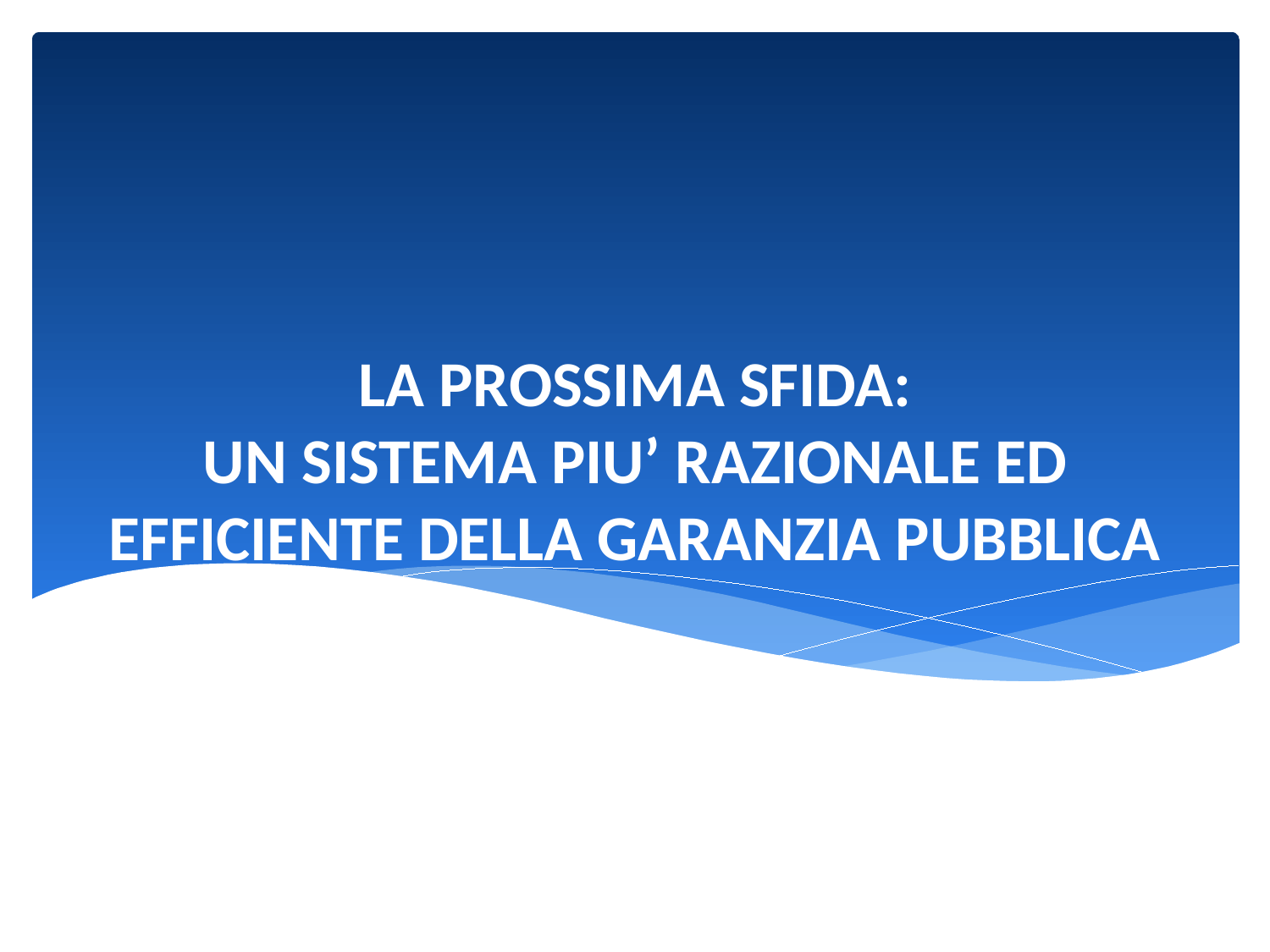

# LA PROSSIMA SFIDA: UN SISTEMA PIU’ RAZIONALE ED EFFICIENTE DELLA GARANZIA PUBBLICA